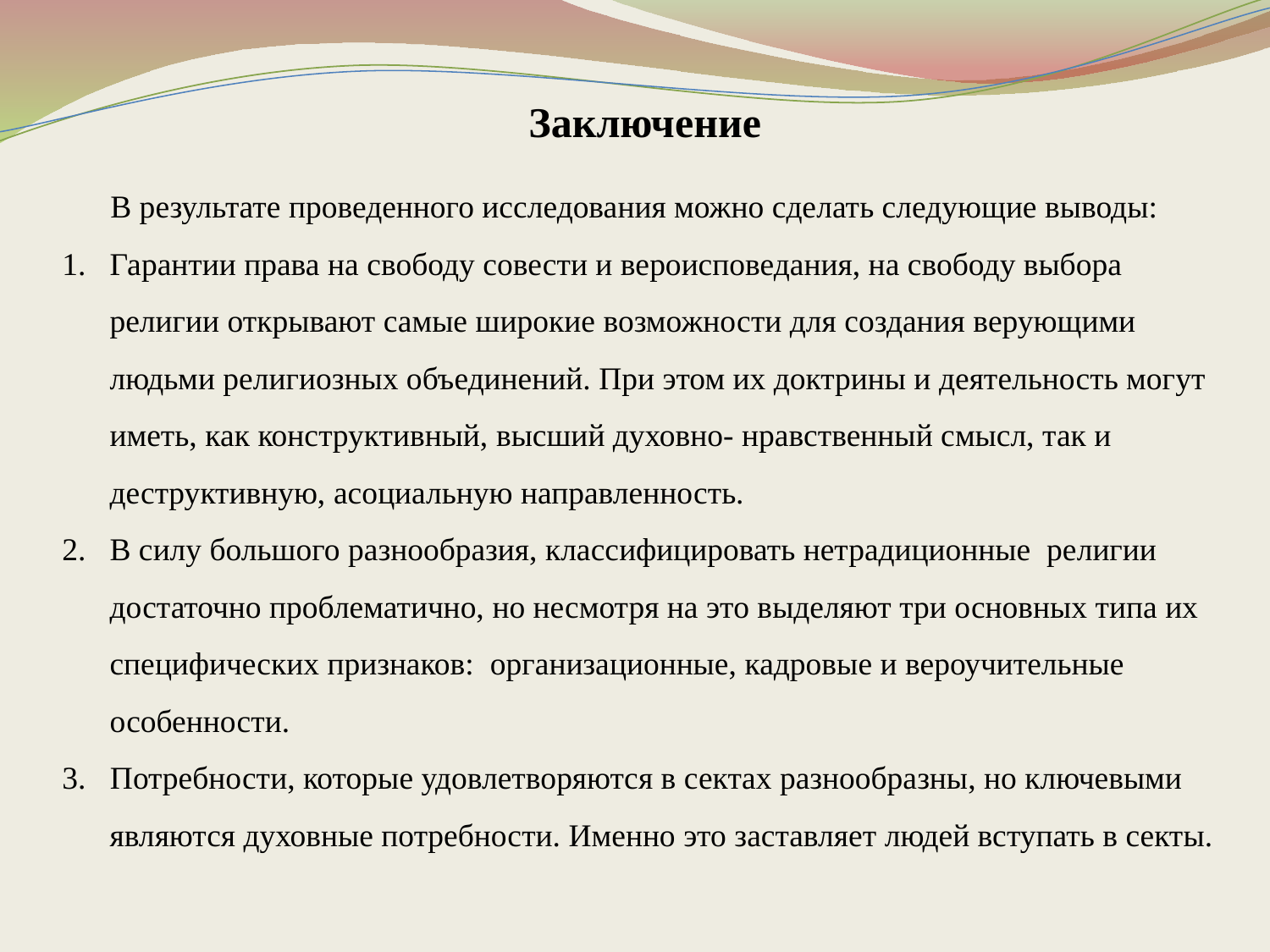

Заключение

      В результате проведенного исследования можно сделать следующие выводы:
Гарантии права на свободу совести и вероисповедания, на свободу выбора религии открывают самые широкие возможности для создания верующими людьми религиозных объединений. При этом их доктрины и деятельность могут иметь, как конструктивный, высший духовно- нравственный смысл, так и деструктивную, асоциальную направленность.
В силу большого разнообразия, классифицировать нетрадиционные  религии достаточно проблематично, но несмотря на это выделяют три основных типа их специфических признаков:  организационные, кадровые и вероучительные особенности.
3.   Потребности, которые удовлетворяются в сектах разнообразны, но ключевыми являются духовные потребности. Именно это заставляет людей вступать в секты.